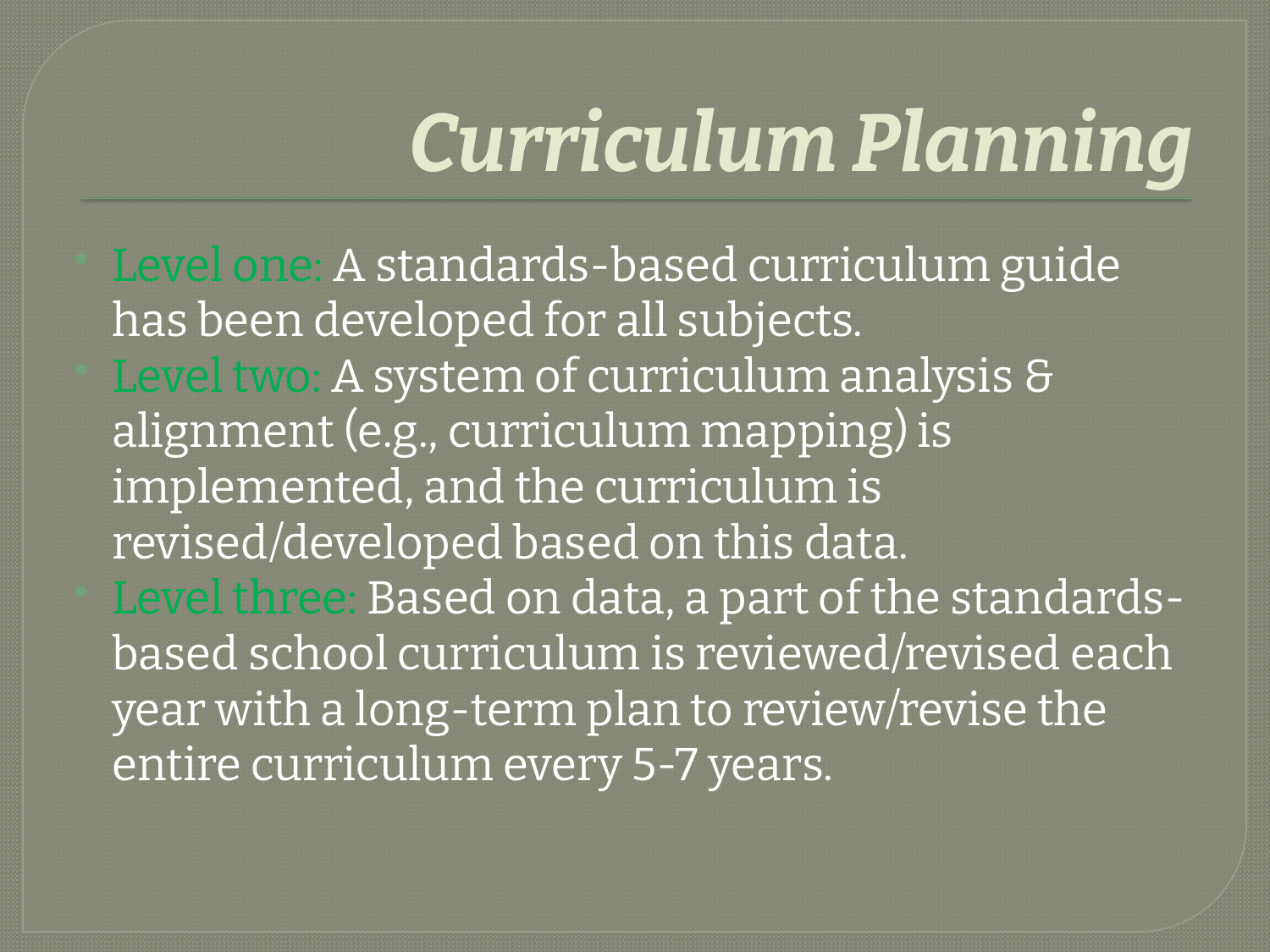

# Curriculum Planning
Level one: A standards-based curriculum guide has been developed for all subjects.
Level two: A system of curriculum analysis & alignment (e.g., curriculum mapping) is implemented, and the curriculum is revised/developed based on this data.
Level three: Based on data, a part of the standards-based school curriculum is reviewed/revised each year with a long-term plan to review/revise the entire curriculum every 5-7 years.